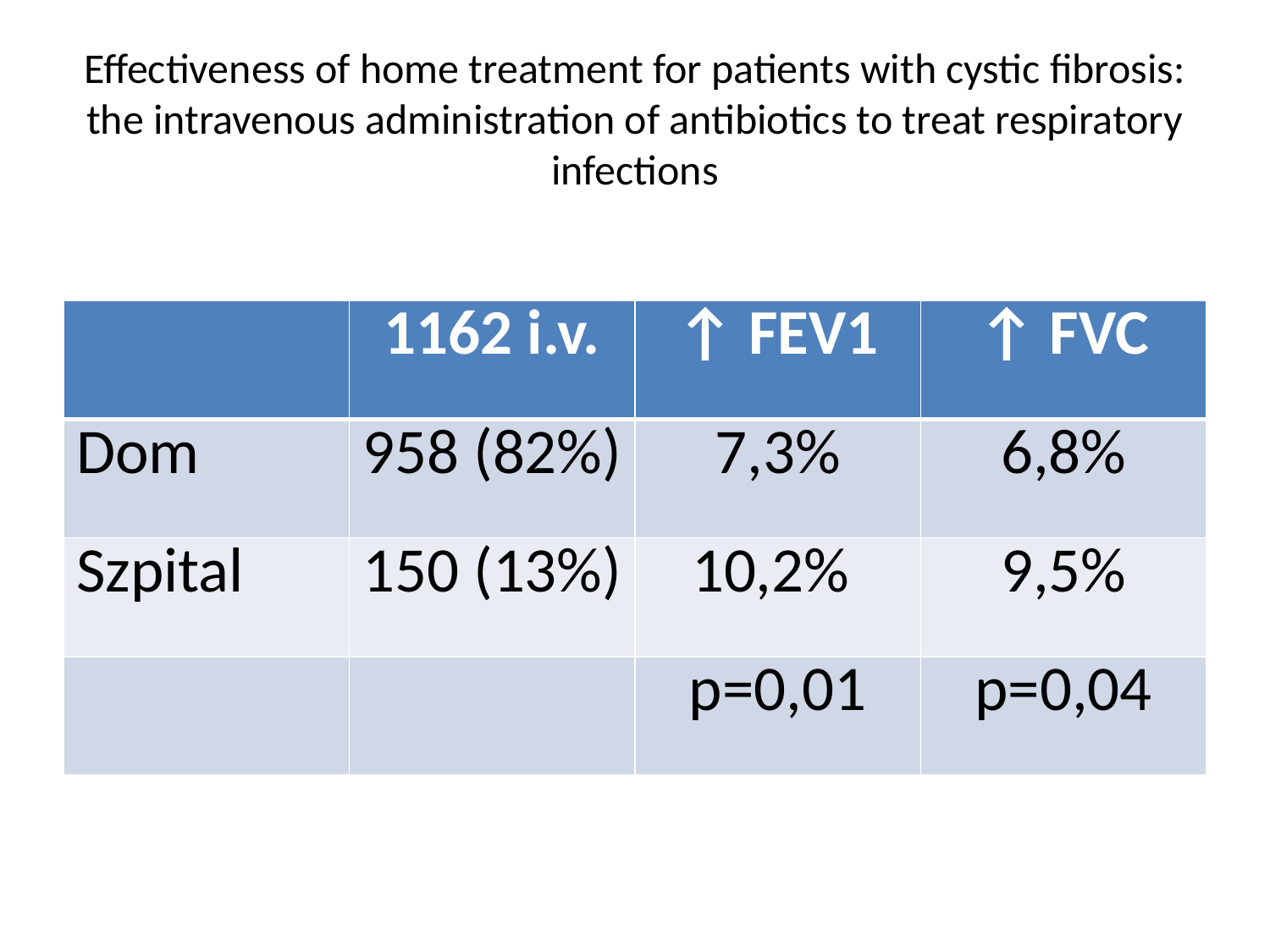

# Effectiveness of home treatment for patients with cystic fibrosis: the intravenous administration of antibiotics to treat respiratory infections
|  | 1162 i.v. | ↑ FEV1 | ↑ FVC |
| --- | --- | --- | --- |
| Dom | 958 (82%) | 7,3% | 6,8% |
| Szpital | 150 (13%) | 10,2% | 9,5% |
|  |  | p=0,01 | p=0,04 |